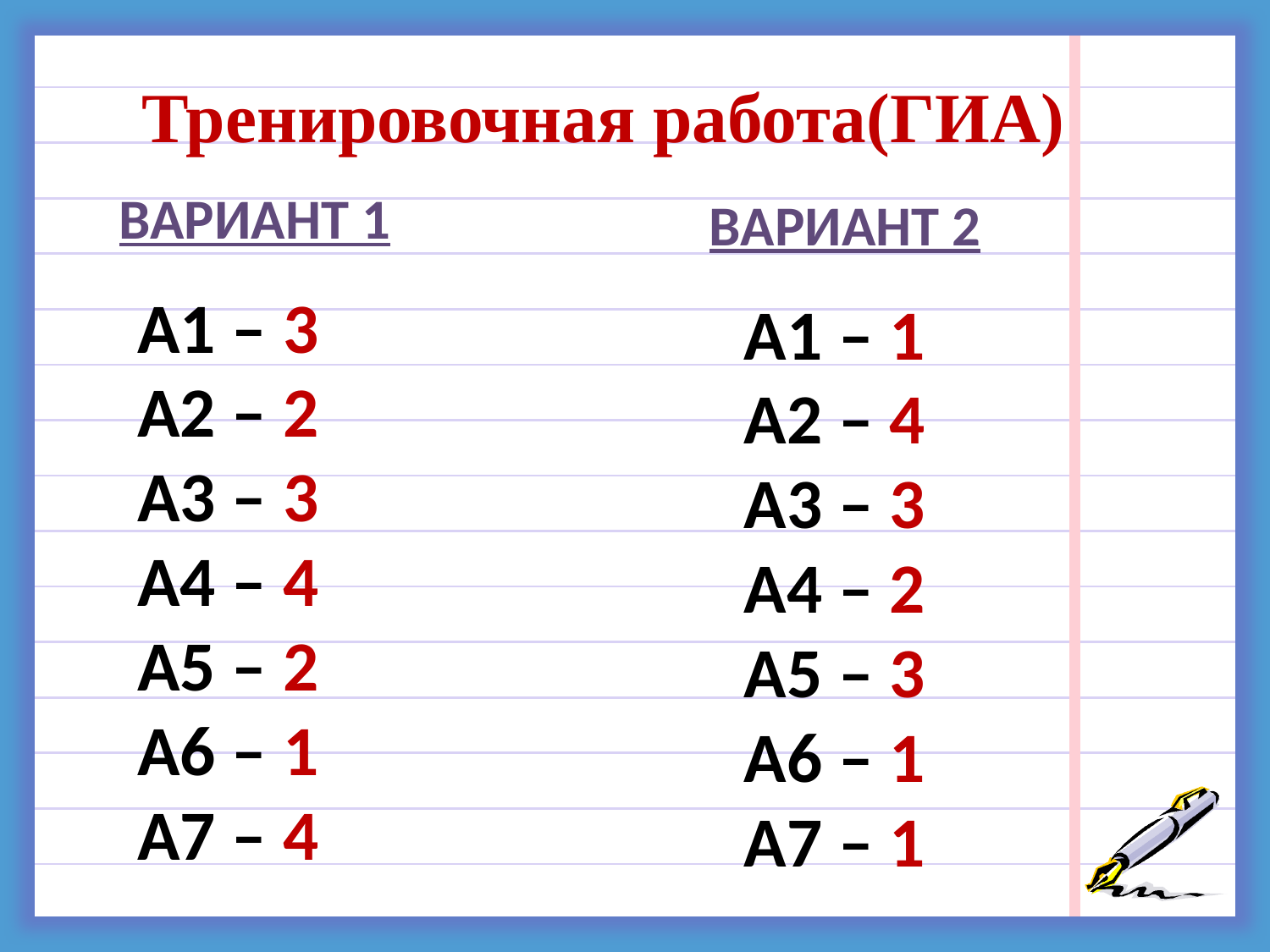

Тренировочная работа(ГИА)
ВАРИАНТ 1
ВАРИАНТ 2
А1 – 3
А2 – 2
А3 – 3
А4 – 4
А5 – 2
А6 – 1
А7 – 4

А1 – 1
А2 – 4
А3 – 3
А4 – 2
А5 – 3
А6 – 1
А7 – 1